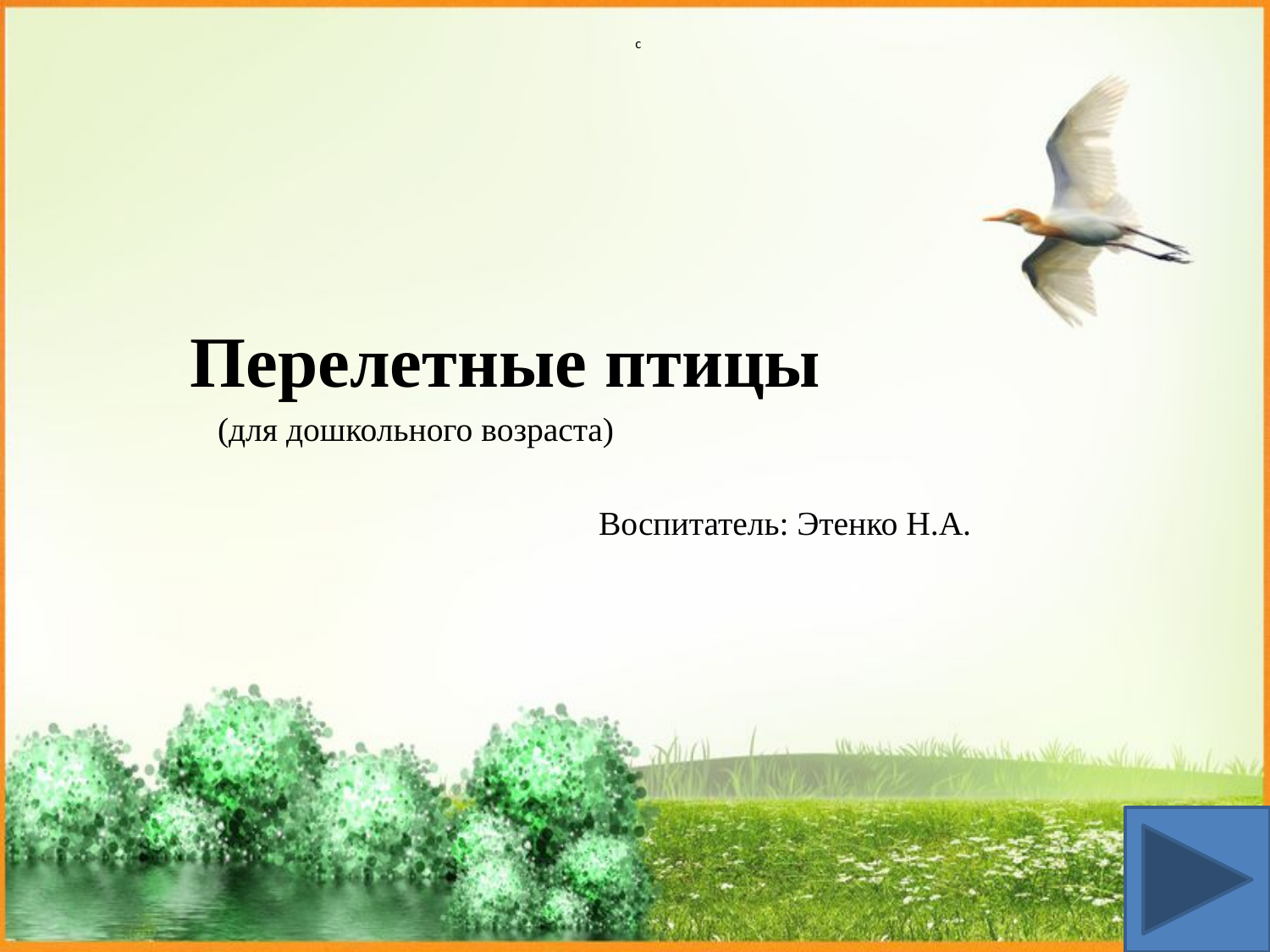

# с

      Перелетные птицы
                (для дошкольного возраста)

                                                             Воспитатель: Этенко Н.А.